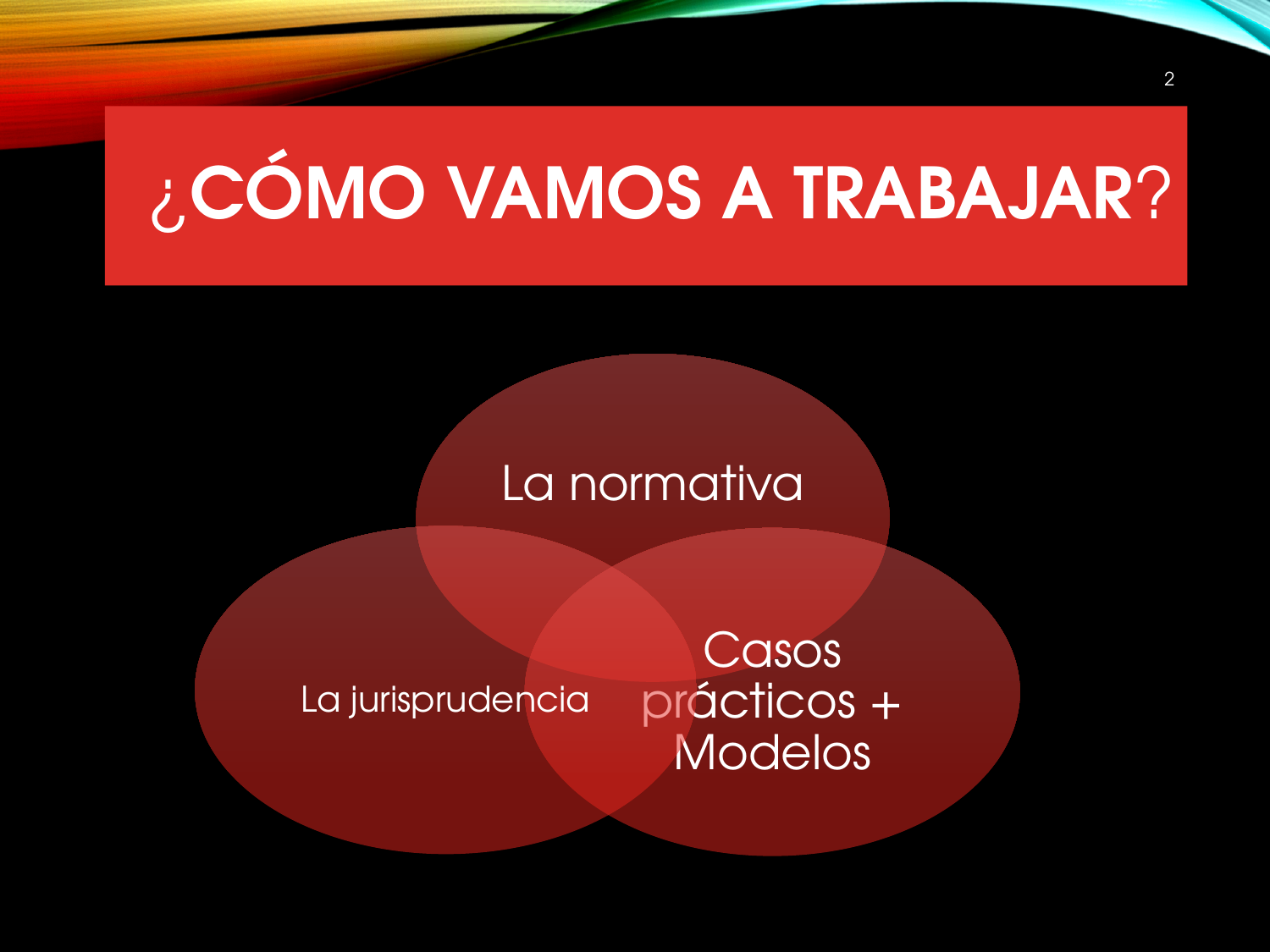

2
# ¿CÓMO VAMOS A TRABAJAR?
La normativa
Casos prácticos + Modelos
La jurisprudencia